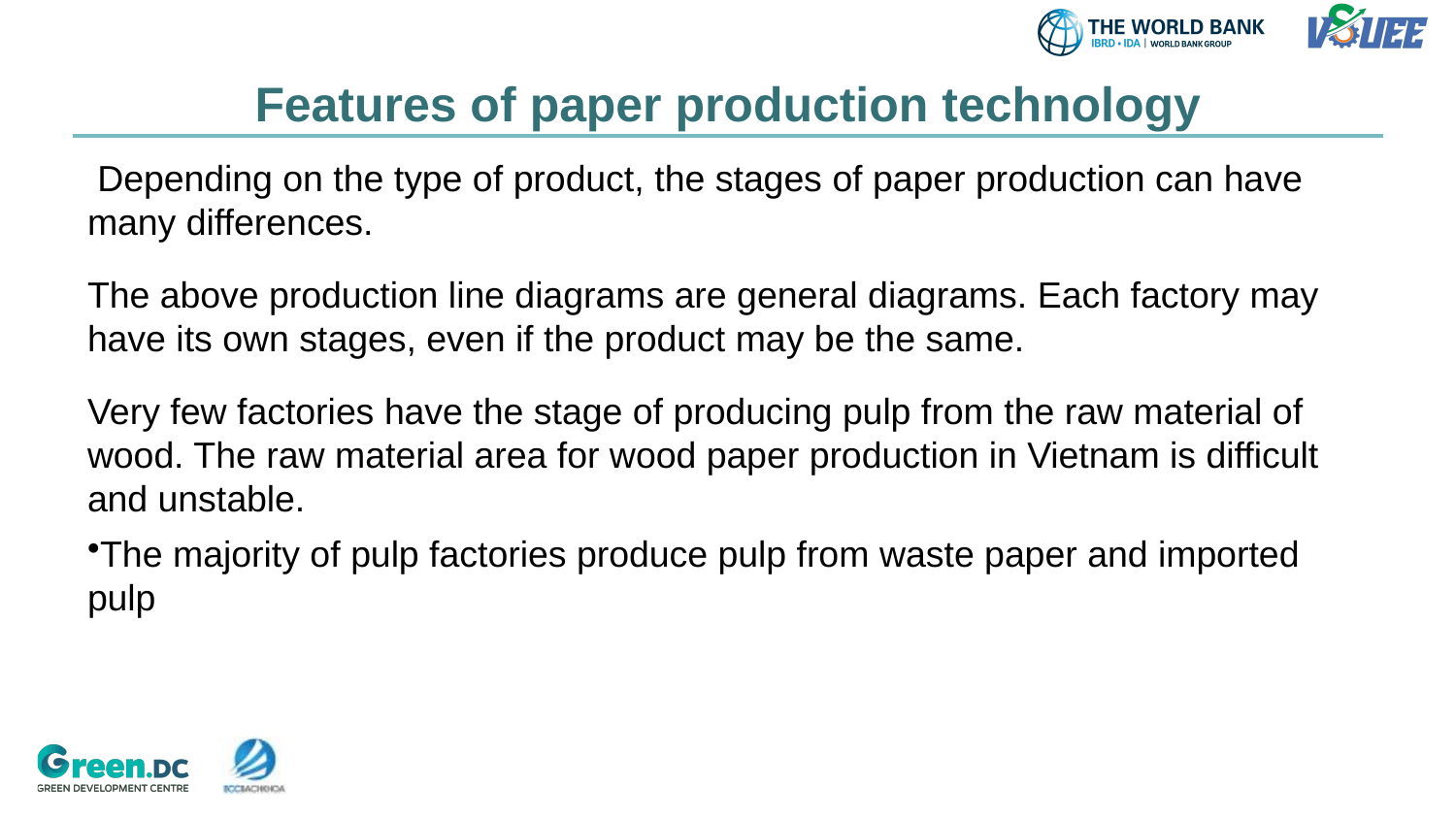

# Features of paper production technology
 Depending on the type of product, the stages of paper production can have many differences.
The above production line diagrams are general diagrams. Each factory may have its own stages, even if the product may be the same.
Very few factories have the stage of producing pulp from the raw material of wood. The raw material area for wood paper production in Vietnam is difficult and unstable.
The majority of pulp factories produce pulp from waste paper and imported pulp